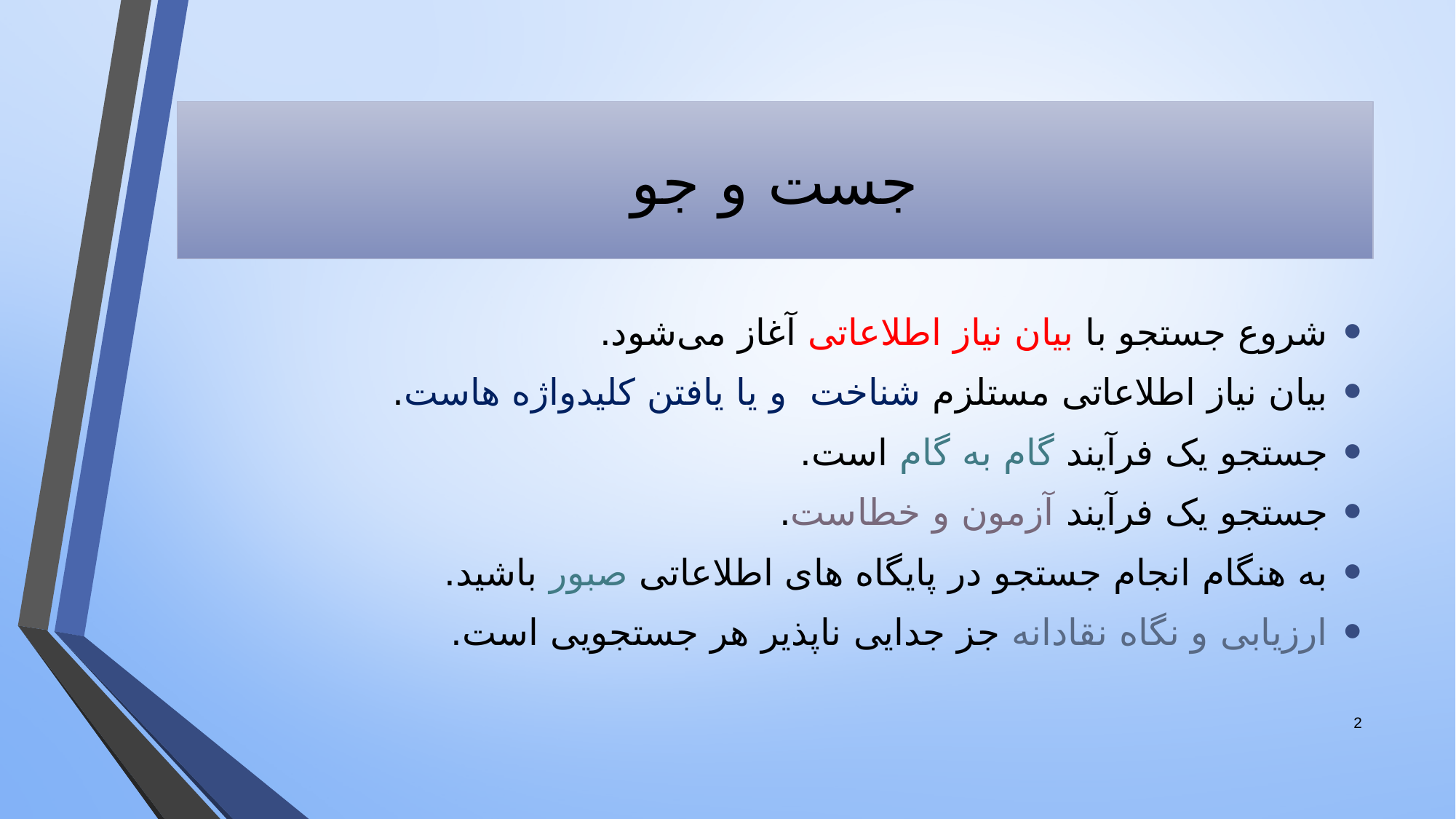

# جست و جو
شروع جستجو با بیان نیاز اطلاعاتی آغاز می‌شود.
بیان نیاز اطلاعاتی مستلزم شناخت  و یا یافتن کلیدواژه هاست.
جستجو یک فرآیند گام به گام است.
جستجو یک فرآیند آزمون و خطاست.
به هنگام انجام جستجو در پایگاه های اطلاعاتی صبور باشید.
ارزیابی و نگاه نقادانه جز جدایی ناپذیر هر جستجویی است.
2